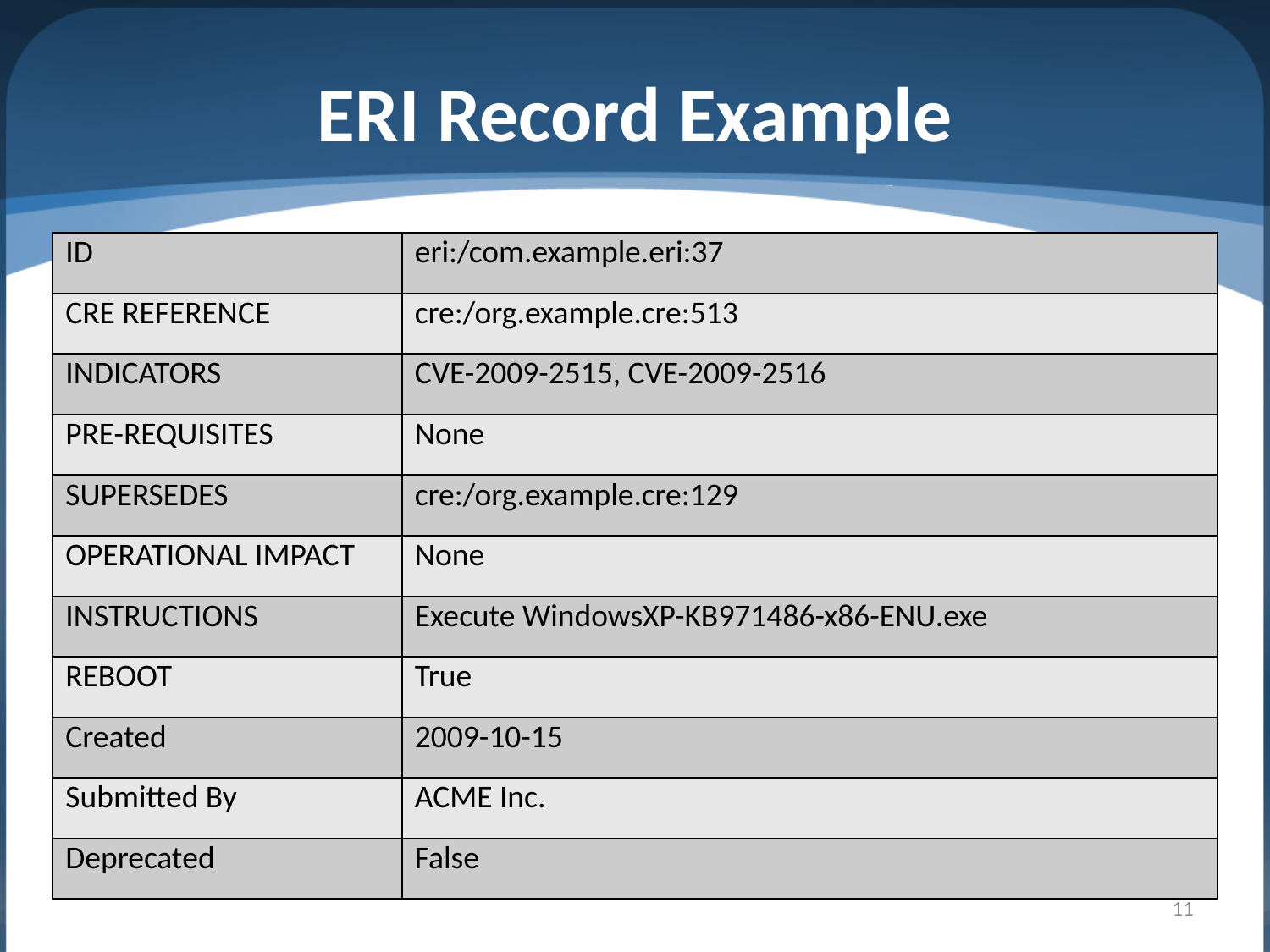

# ERI Record Example
| ID | eri:/com.example.eri:37 |
| --- | --- |
| CRE REFERENCE | cre:/org.example.cre:513 |
| INDICATORS | CVE-2009-2515, CVE-2009-2516 |
| PRE-REQUISITES | None |
| SUPERSEDES | cre:/org.example.cre:129 |
| OPERATIONAL IMPACT | None |
| INSTRUCTIONS | Execute WindowsXP-KB971486-x86-ENU.exe |
| REBOOT | True |
| Created | 2009-10-15 |
| Submitted By | ACME Inc. |
| Deprecated | False |
11